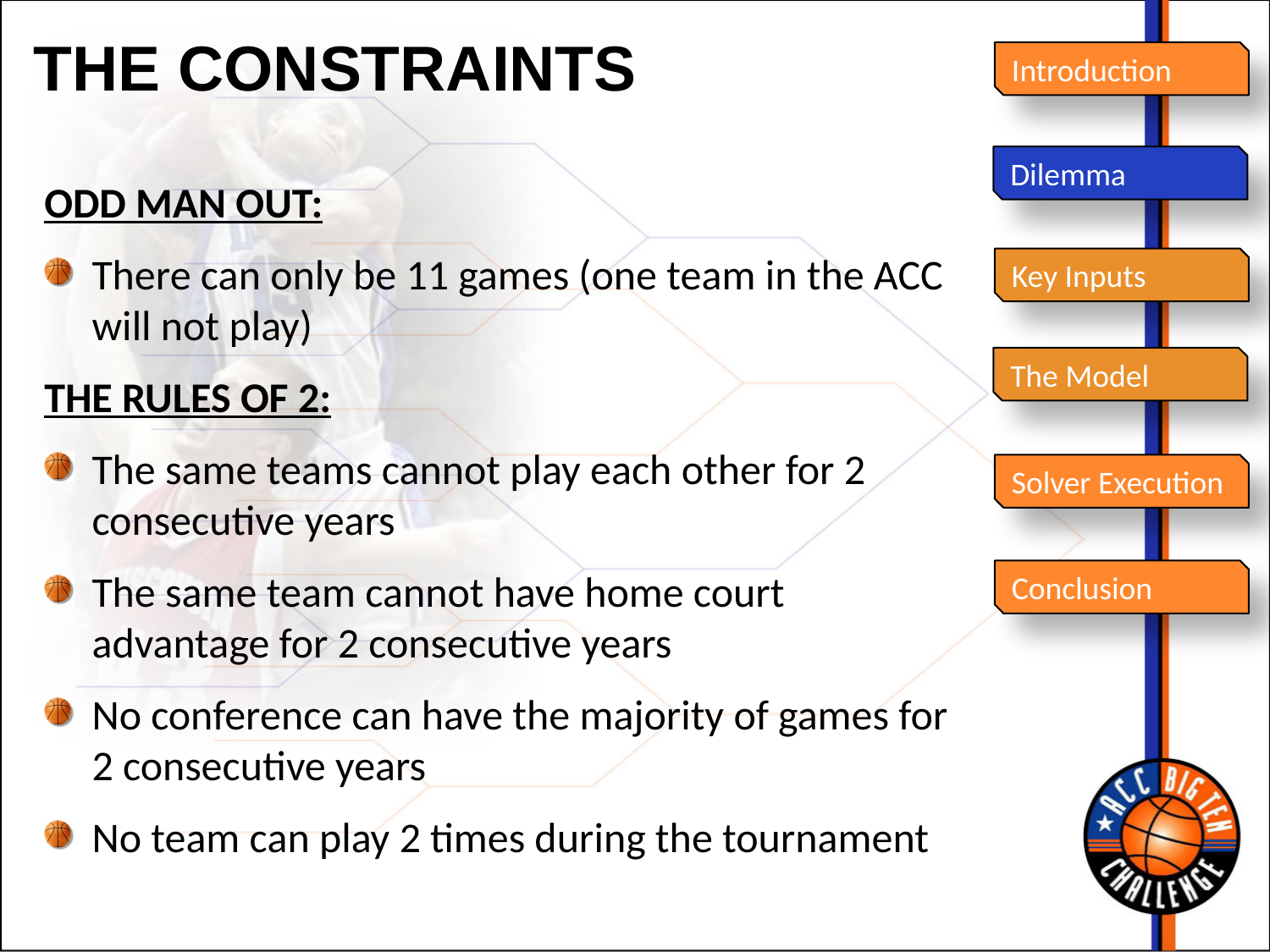

THE CONSTRAINTS
Introduction
Dilemma
ODD MAN OUT:
There can only be 11 games (one team in the ACC will not play)
THE RULES OF 2:
The same teams cannot play each other for 2 consecutive years
The same team cannot have home court advantage for 2 consecutive years
No conference can have the majority of games for 2 consecutive years
No team can play 2 times during the tournament
Key Inputs
The Model
Solver Execution
Conclusion